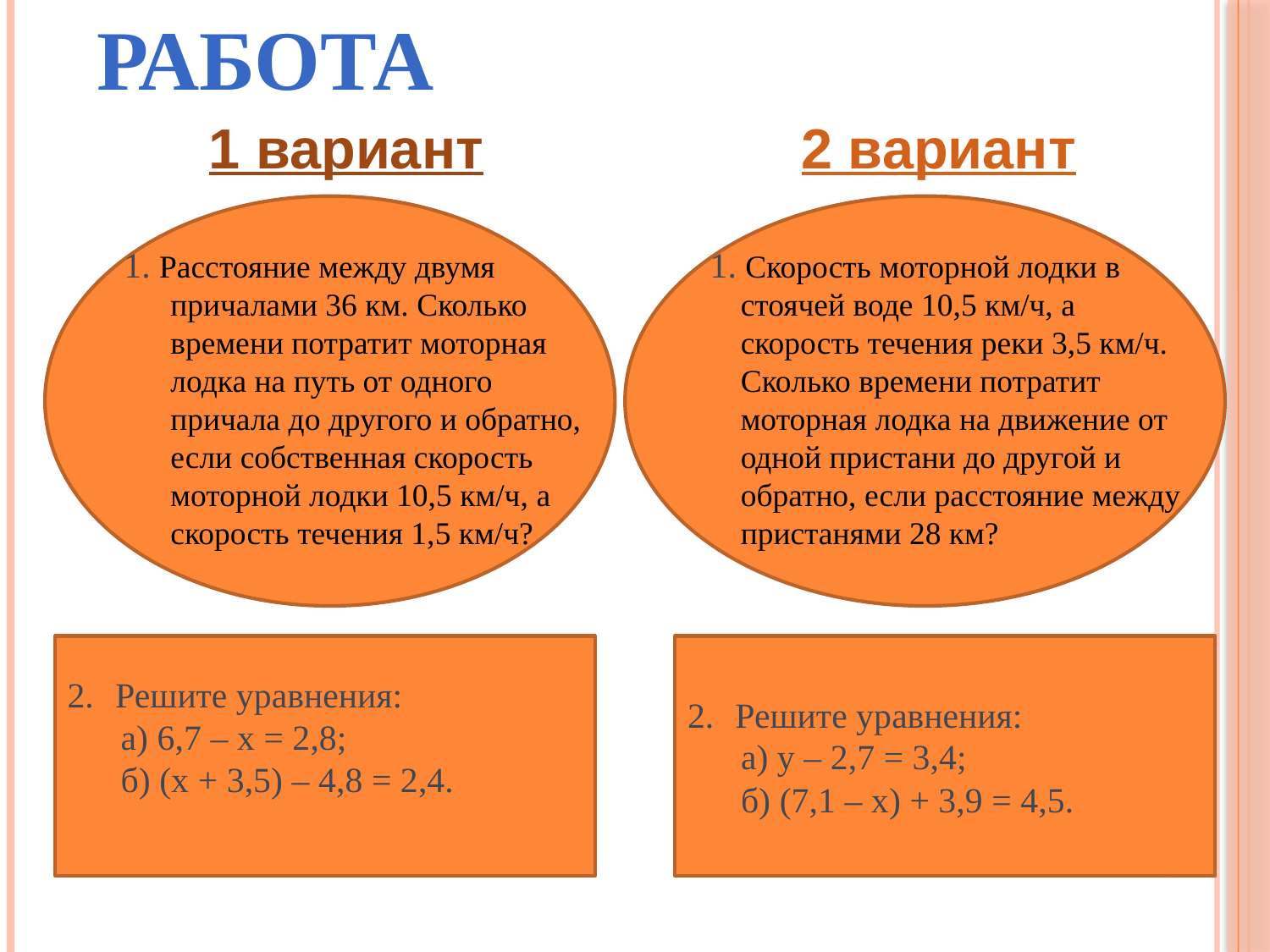

# Самостоятельная работа
1 вариант
2 вариант

       1. Расстояние между двумя причалами 36 км. Сколько времени потратит моторная лодка на путь от одного причала до другого и обратно, если собственная скорость моторной лодки 10,5 км/ч, а скорость течения 1,5 км/ч?
         1. Скорость моторной лодки в стоячей воде 10,5 км/ч, а скорость течения реки 3,5 км/ч.
Сколько времени потратит моторная лодка на движение от одной пристани до другой и обратно, если расстояние между пристанями 28 км?

Решите уравнения:
      а) у – 2,7 = 3,4;
      б) (7,1 – х) + 3,9 = 4,5.
Решите уравнения:
      а) 6,7 – х = 2,8;
      б) (х + 3,5) – 4,8 = 2,4.